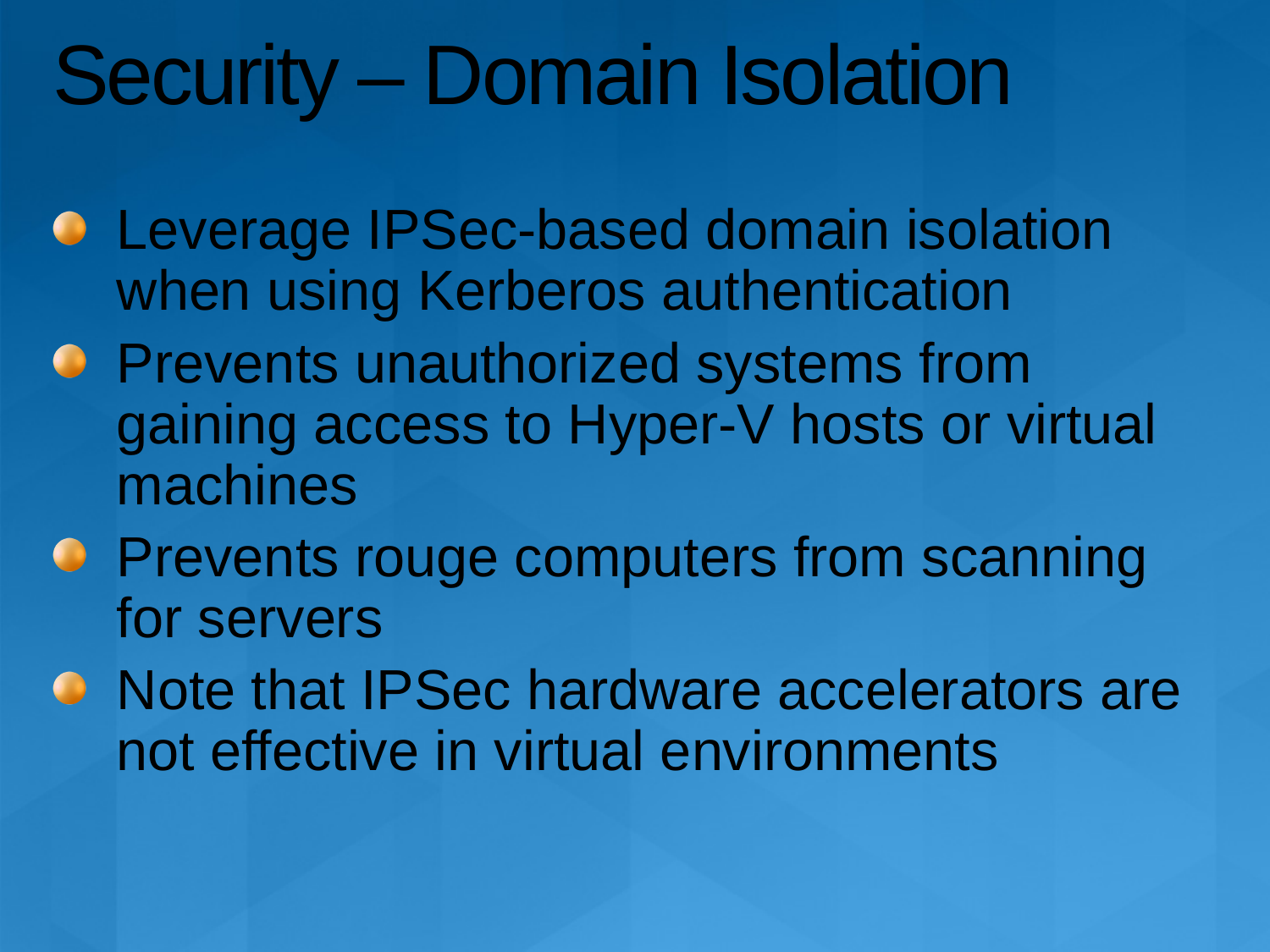

# Security – Domain Isolation
Leverage IPSec-based domain isolation when using Kerberos authentication
Prevents unauthorized systems from gaining access to Hyper-V hosts or virtual machines
Prevents rouge computers from scanning for servers
Note that IPSec hardware accelerators are not effective in virtual environments